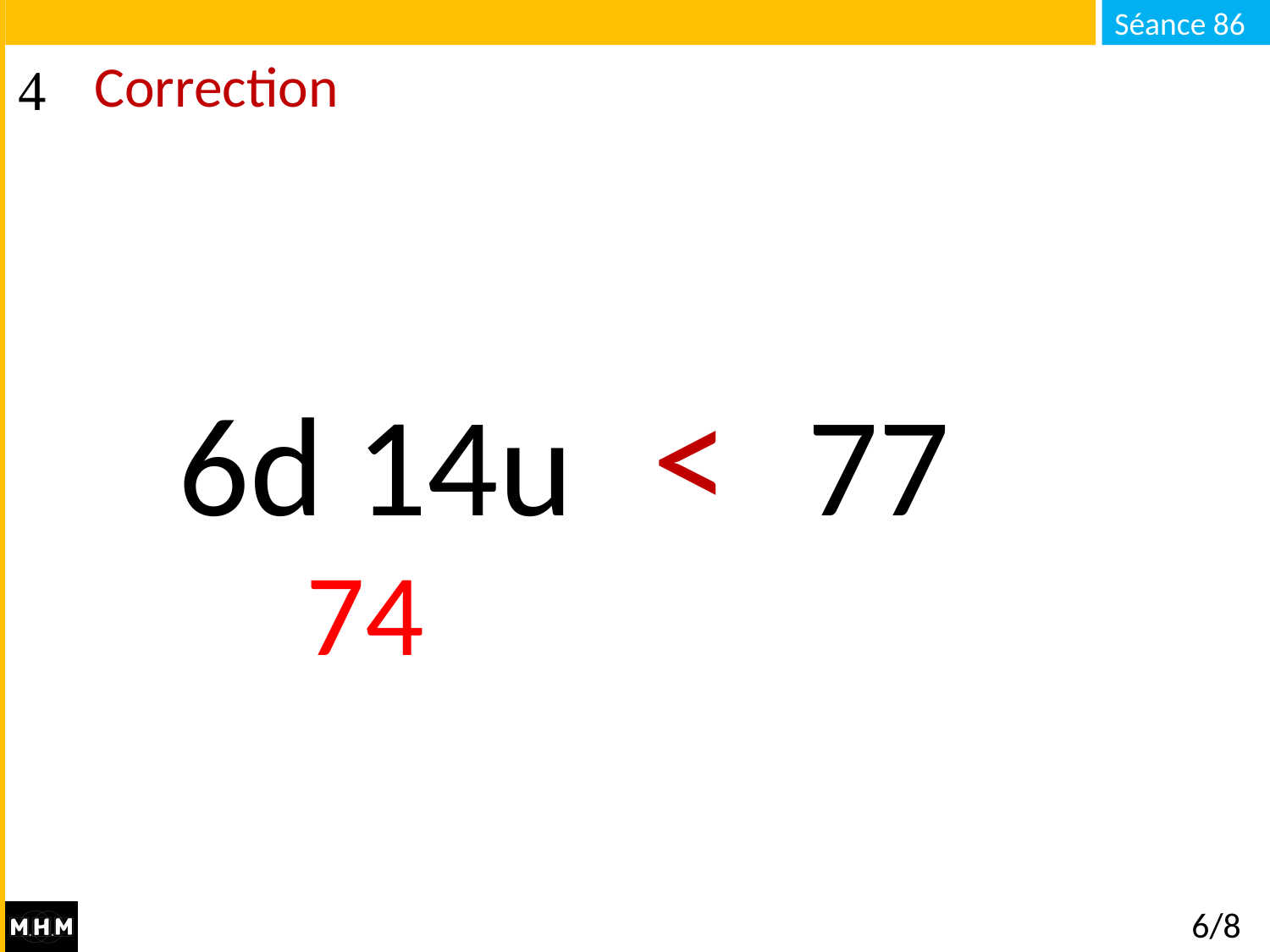

# Correction
<
6d 14u . . . 77
74
6/8